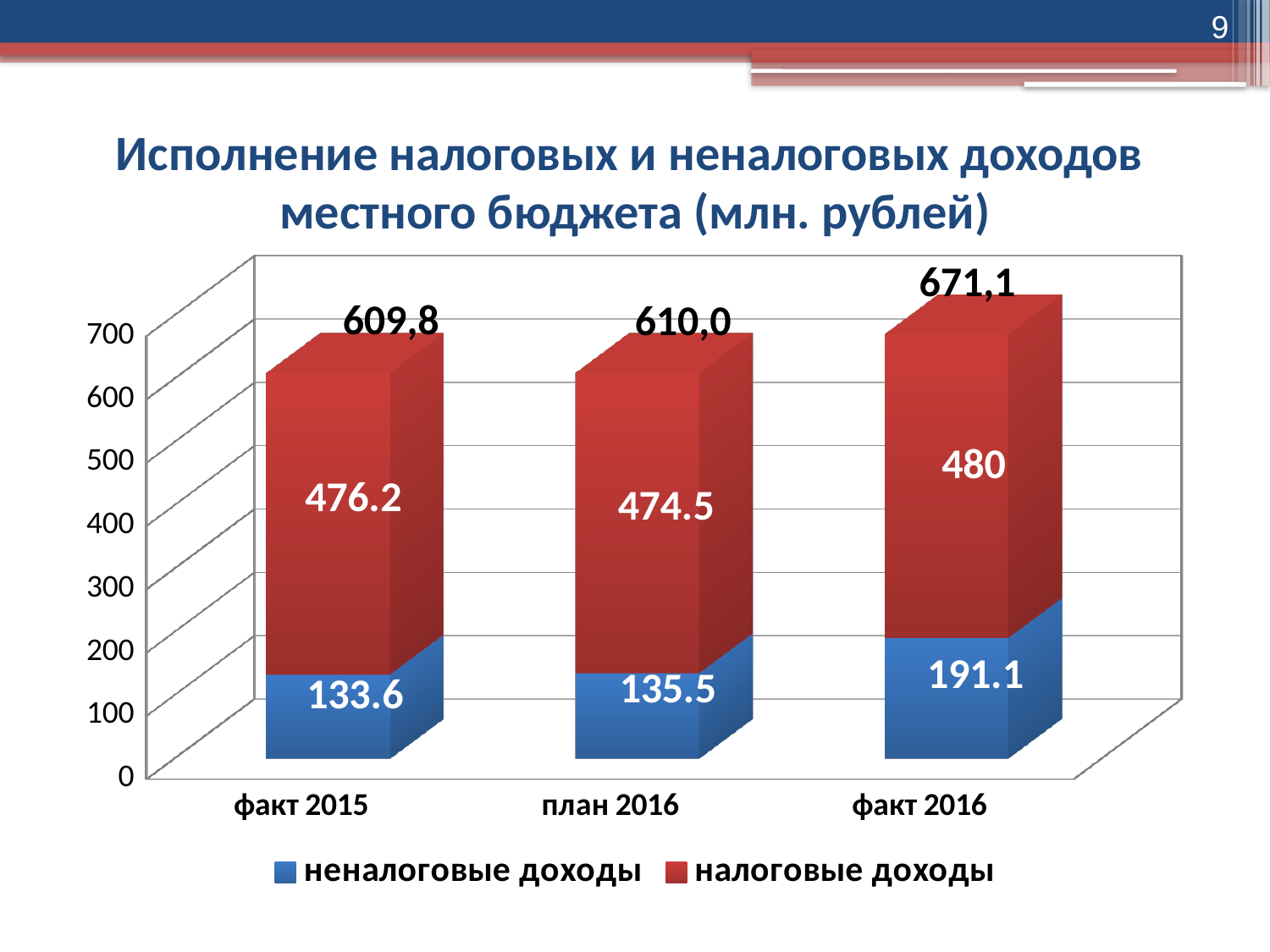

9
# Исполнение налоговых и неналоговых доходов местного бюджета (млн. рублей)

[unsupported chart]

671,1
609,8
610,0